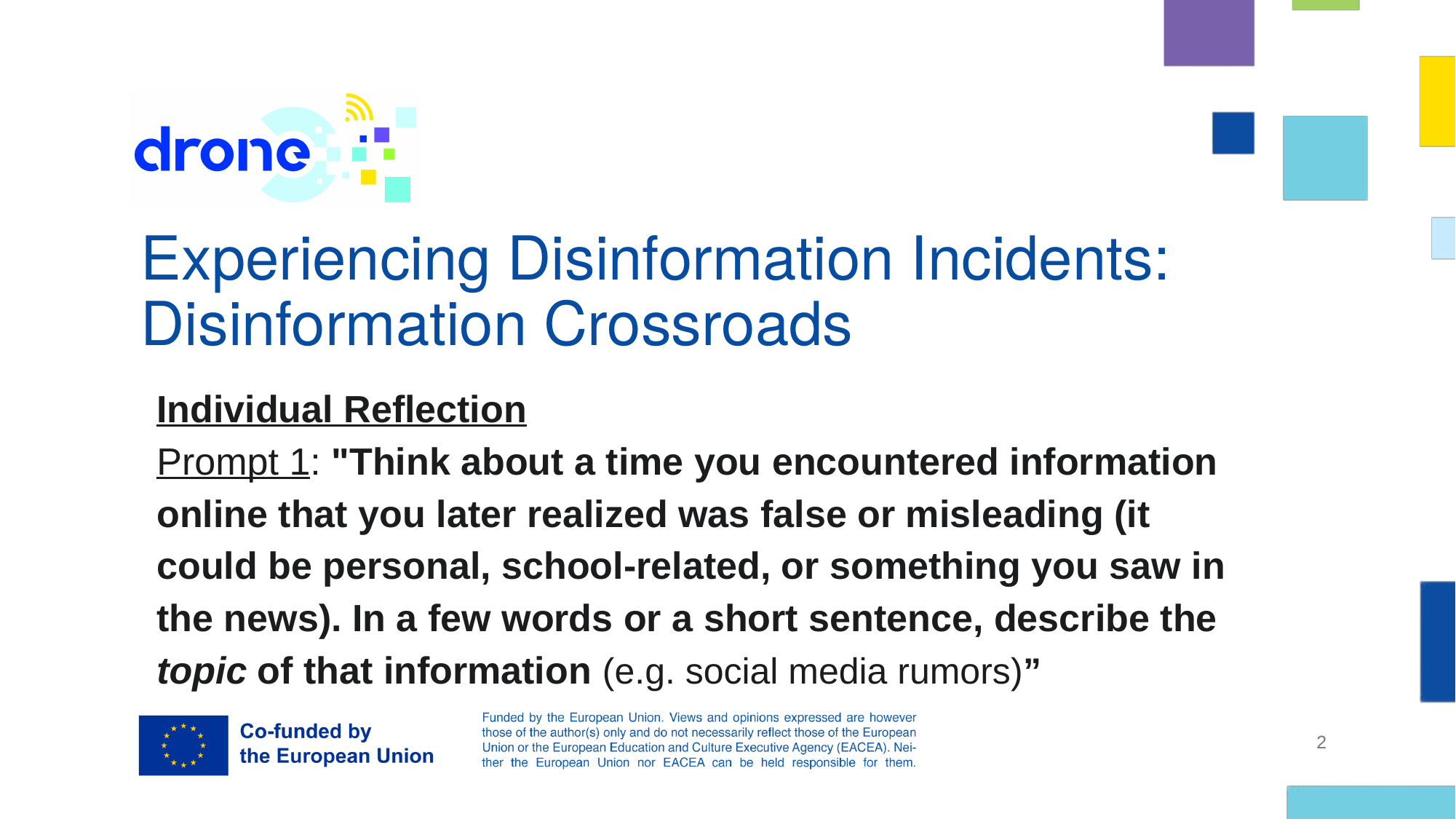

# Experiencing Disinformation Incidents: Disinformation Crossroads
Individual Reflection
Prompt 1: "Think about a time you encountered information online that you later realized was false or misleading (it could be personal, school-related, or something you saw in the news). In a few words or a short sentence, describe the topic of that information (e.g. social media rumors)”
2